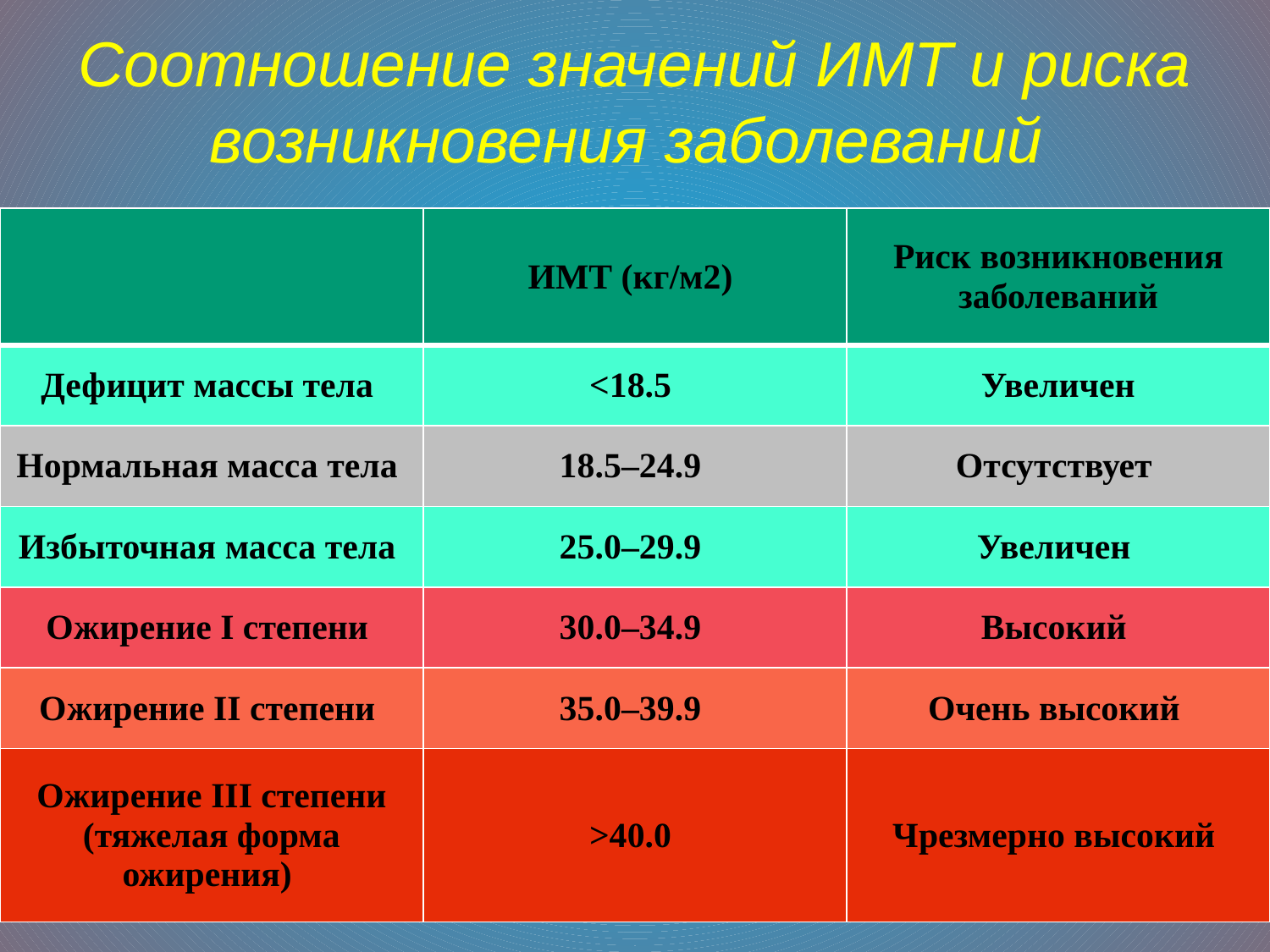

# Соотношение значений ИМТ и риска возникновения заболеваний
|  | ИМТ (кг/м2) | Риск возникновения заболеваний |
| --- | --- | --- |
| Дефицит массы тела | <18.5 | Увеличен |
| Нормальная масса тела | 18.5–24.9 | Отсутствует |
| Избыточная масса тела | 25.0–29.9 | Увеличен |
| Ожирение I степени | 30.0–34.9 | Высокий |
| Ожирение II степени | 35.0–39.9 | Очень высокий |
| Ожирение III степени (тяжелая форма ожирения) | >40.0 | Чрезмерно высокий |